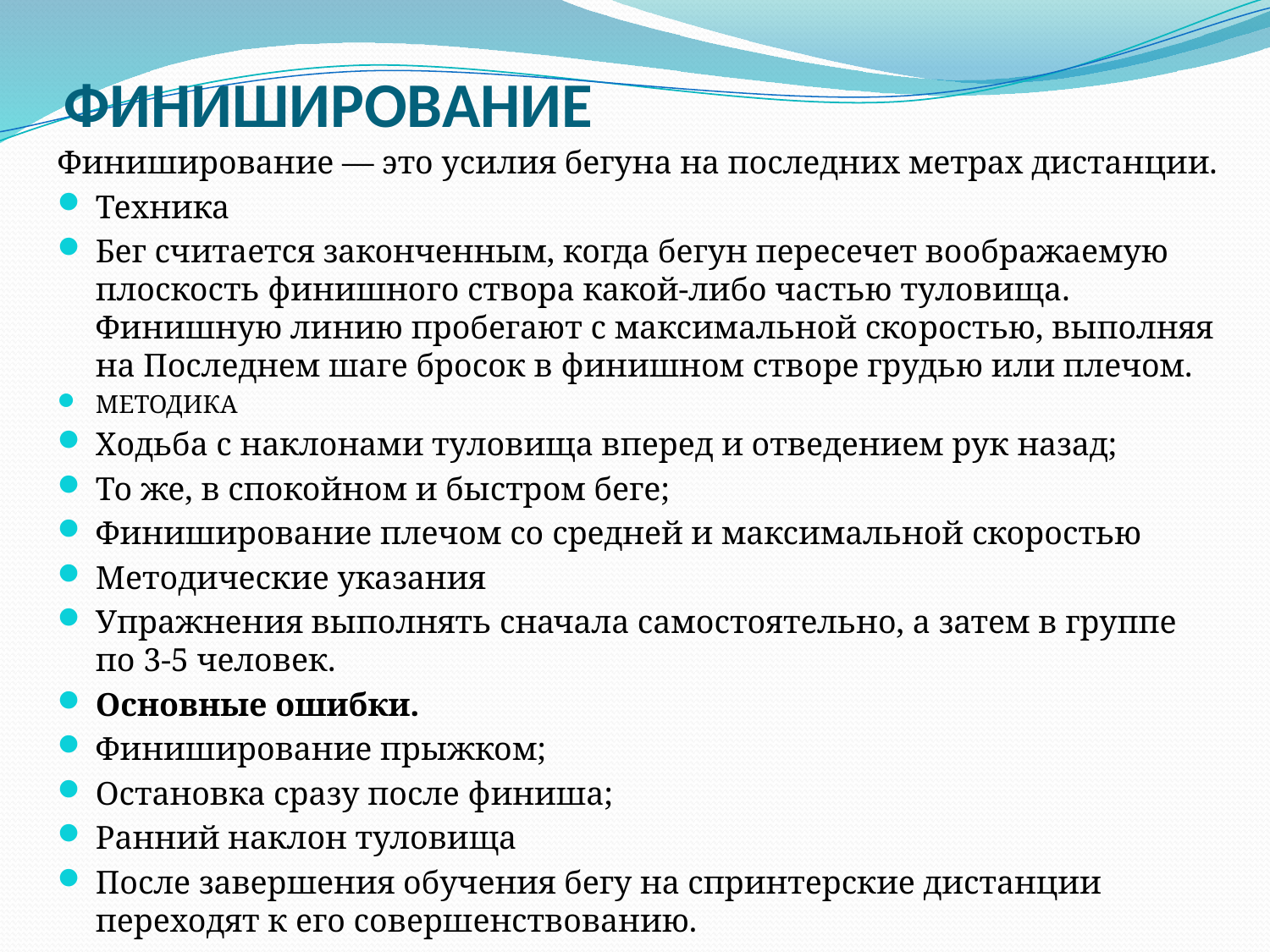

# ФИНИШИРОВАНИЕ
Финиширование — это усилия бегуна на последних метрах дистанции.
Техника
Бег считается законченным, когда бегун пересечет воображаемую плоскость финишного створа какой-либо частью туловища. Финишную линию пробегают с максимальной ско­ростью, выполняя на Последнем шаге бросок в финишном створе грудью или плечом.
МЕТОДИКА
Ходьба с наклонами туловища вперед и отведением рук назад;
То же, в спокойном и быстром беге;
Финиширование плечом со средней и максимальной скоростью
Методические указания
Упражнения выполнять сначала самостоятельно, а затем в группе по 3-5 человек.
Основные ошибки.
Финиширование прыжком;
Остановка сразу после финиша;
Ранний наклон туловища
После завершения обучения бегу на спринтерские дистанции переходят к его совершенствованию.